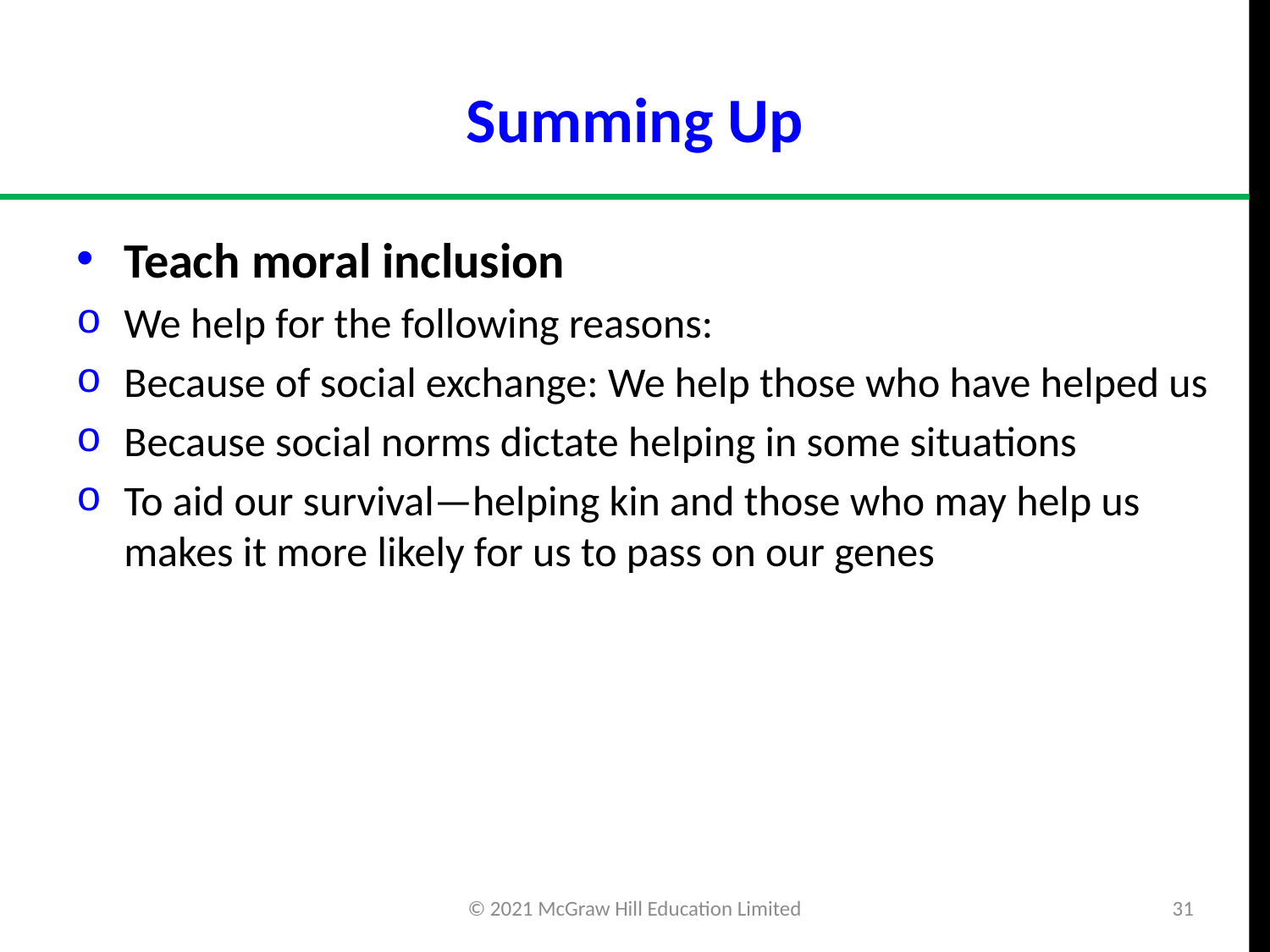

# Summing Up
Teach moral inclusion
We help for the following reasons:
Because of social exchange: We help those who have helped us
Because social norms dictate helping in some situations
To aid our survival—helping kin and those who may help us makes it more likely for us to pass on our genes
© 2021 McGraw Hill Education Limited
31